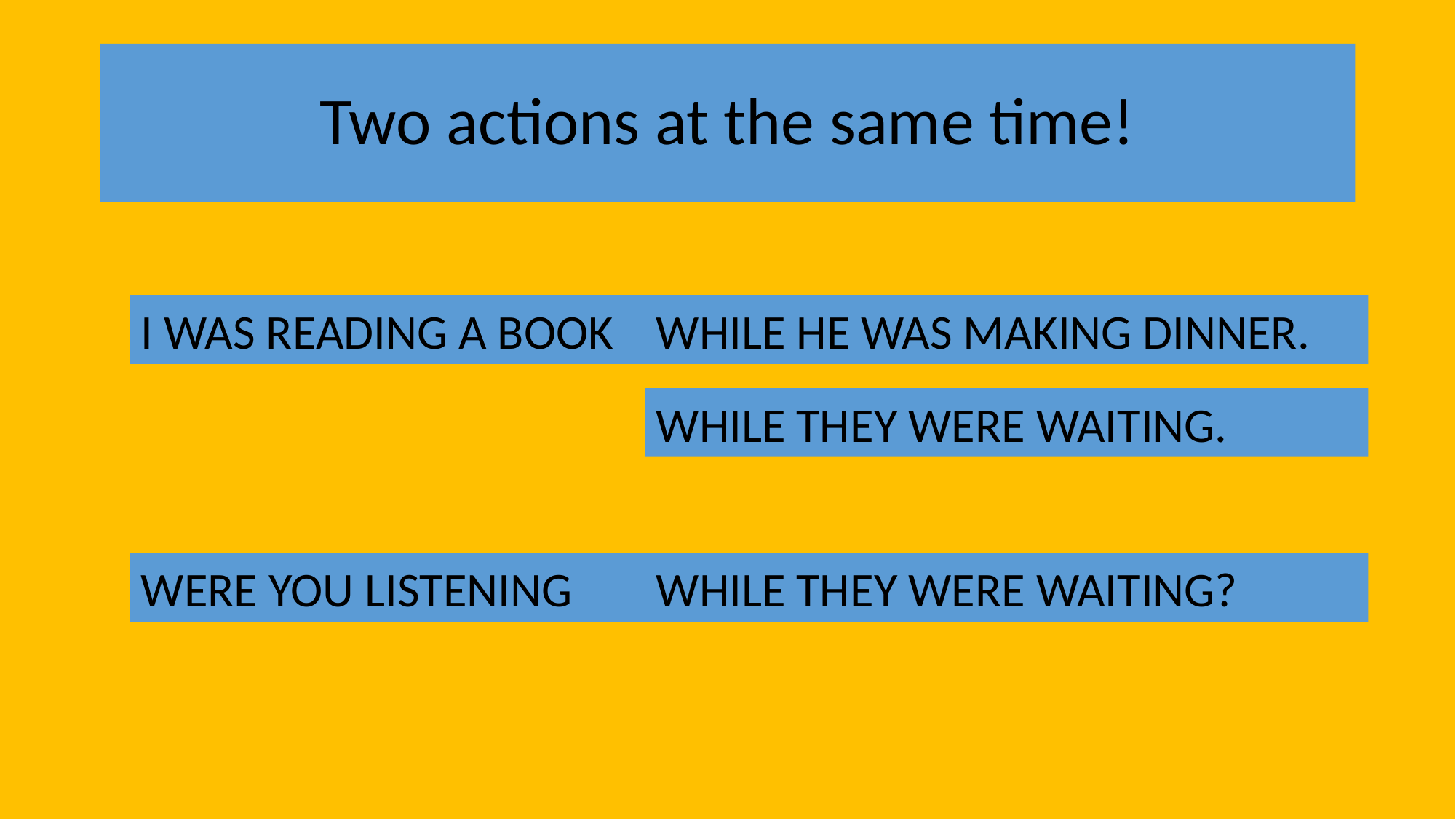

# Two actions at the same time!
I WAS READING A BOOK
WHILE HE WAS MAKING DINNER.
WHILE THEY WERE WAITING.
WERE YOU LISTENING
WHILE THEY WERE WAITING?